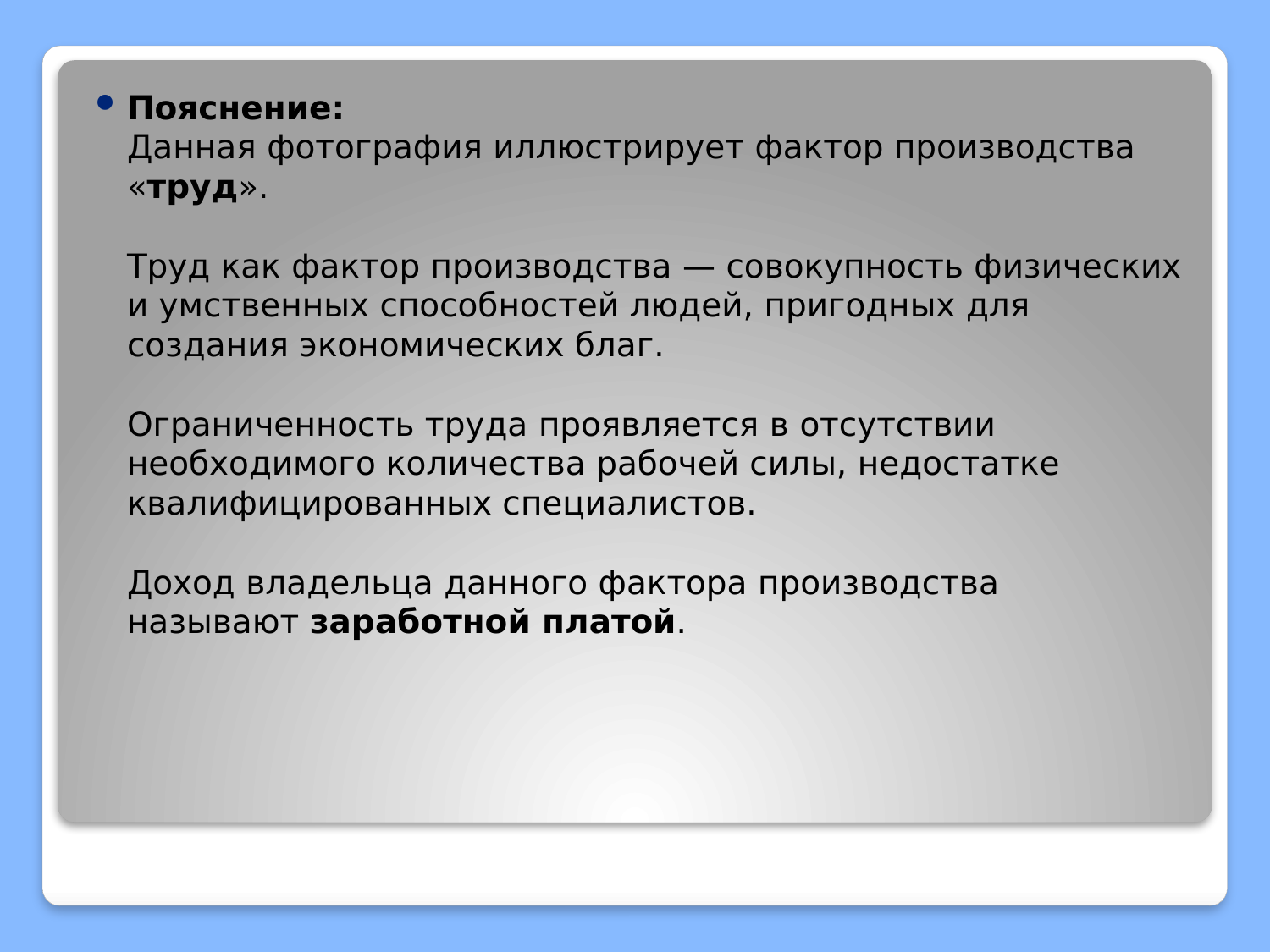

Пояснение:
Данная фотография иллюстрирует фактор производства «труд».
Труд как фактор производства — совокупность физических и умственных способностей людей, пригодных для создания экономических благ.
Ограниченность труда проявляется в отсутствии необходимого количества рабочей силы, недостатке квалифицированных специалистов.
Доход владельца данного фактора производства называют заработной платой.

#